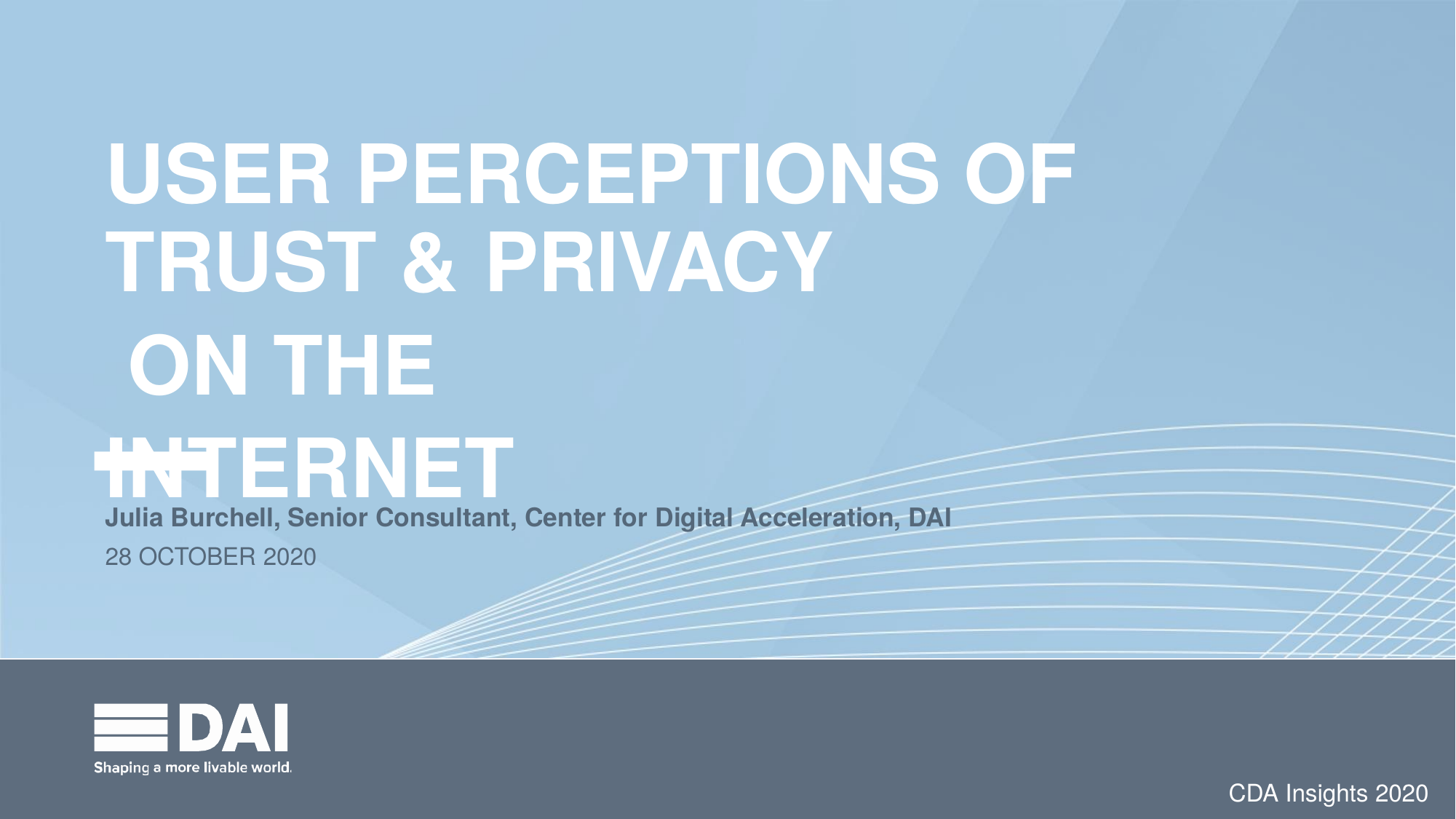

# USER PERCEPTIONS OF
TRUST &	PRIVACY  ON THE INTERNET

Julia Burchell, Senior Consultant, Center for Digital Acceleration, DAI
28 OCTOBER 2020

CDA Insights 2020